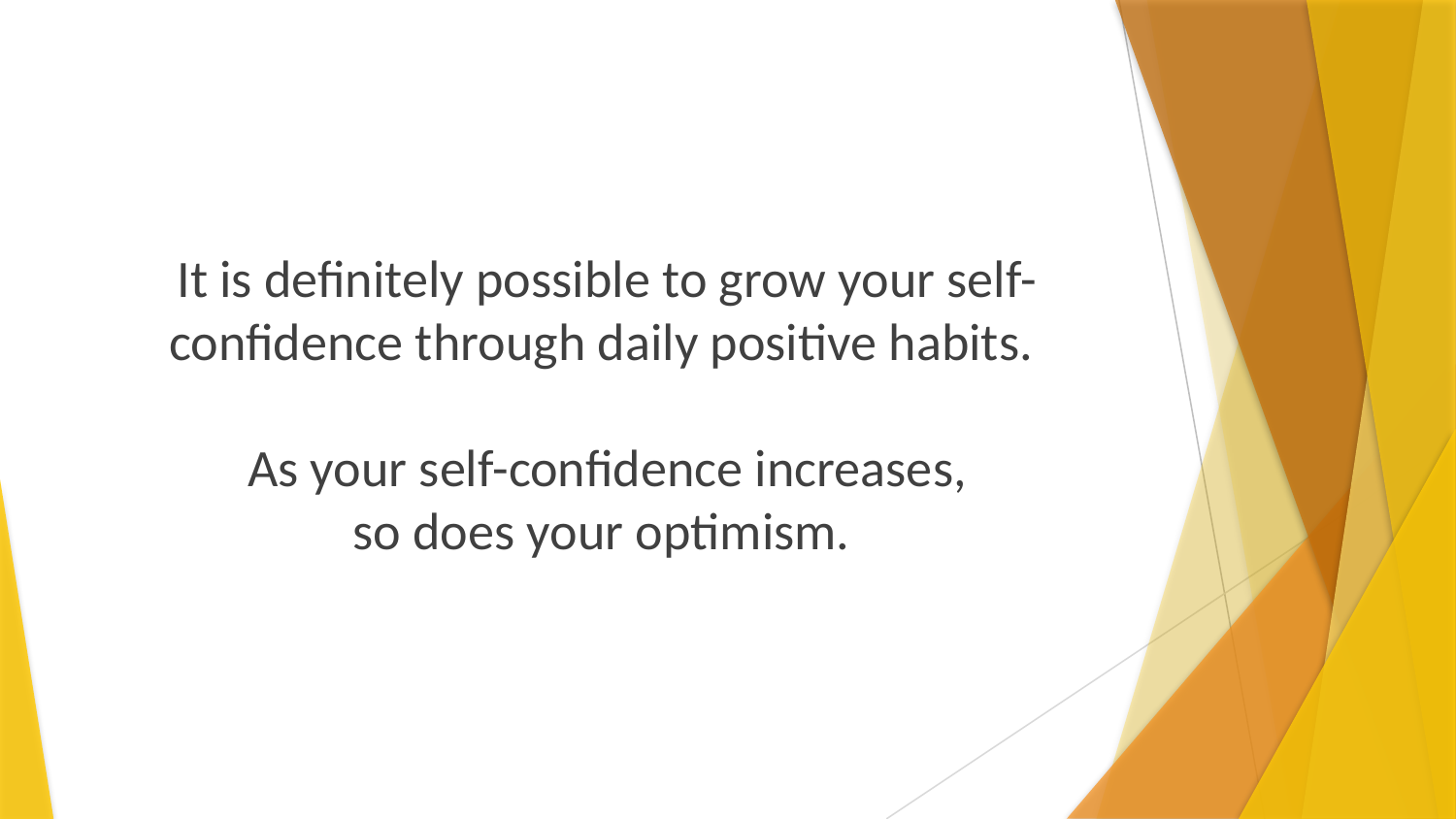

It is definitely possible to grow your self-confidence through daily positive habits.
As your self-confidence increases,
so does your optimism.